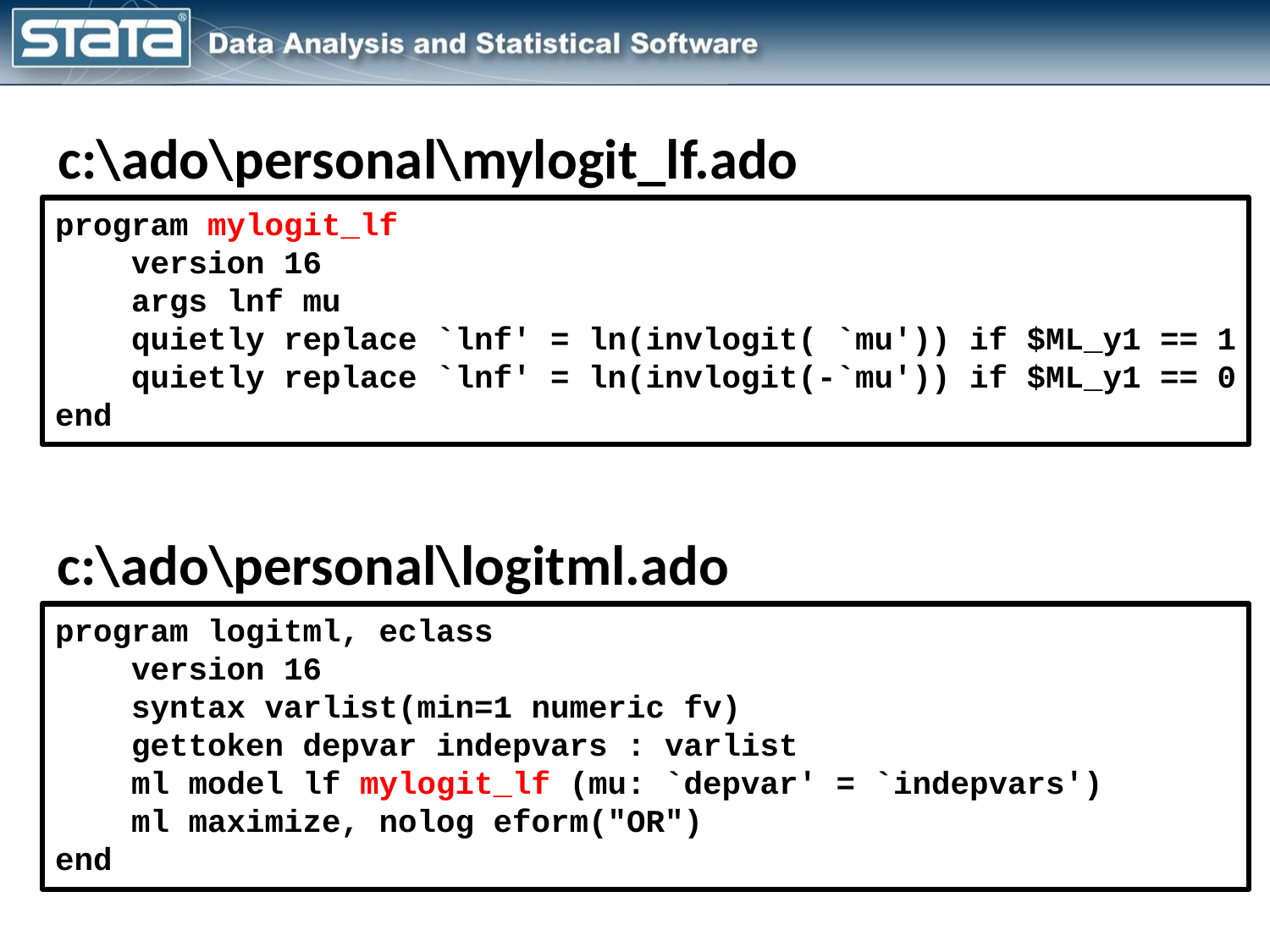

c:\ado\personal\mylogit_lf.ado
program mylogit_lf
    version 16
    args lnf mu
    quietly replace `lnf' = ln(invlogit( `mu')) if $ML_y1 == 1
    quietly replace `lnf' = ln(invlogit(-`mu')) if $ML_y1 == 0
end
c:\ado\personal\logitml.ado
program logitml, eclass
    version 16
    syntax varlist(min=1 numeric fv)
    gettoken depvar indepvars : varlist
    ml model lf mylogit_lf (mu: `depvar' = `indepvars')
    ml maximize, nolog eform("OR")
end